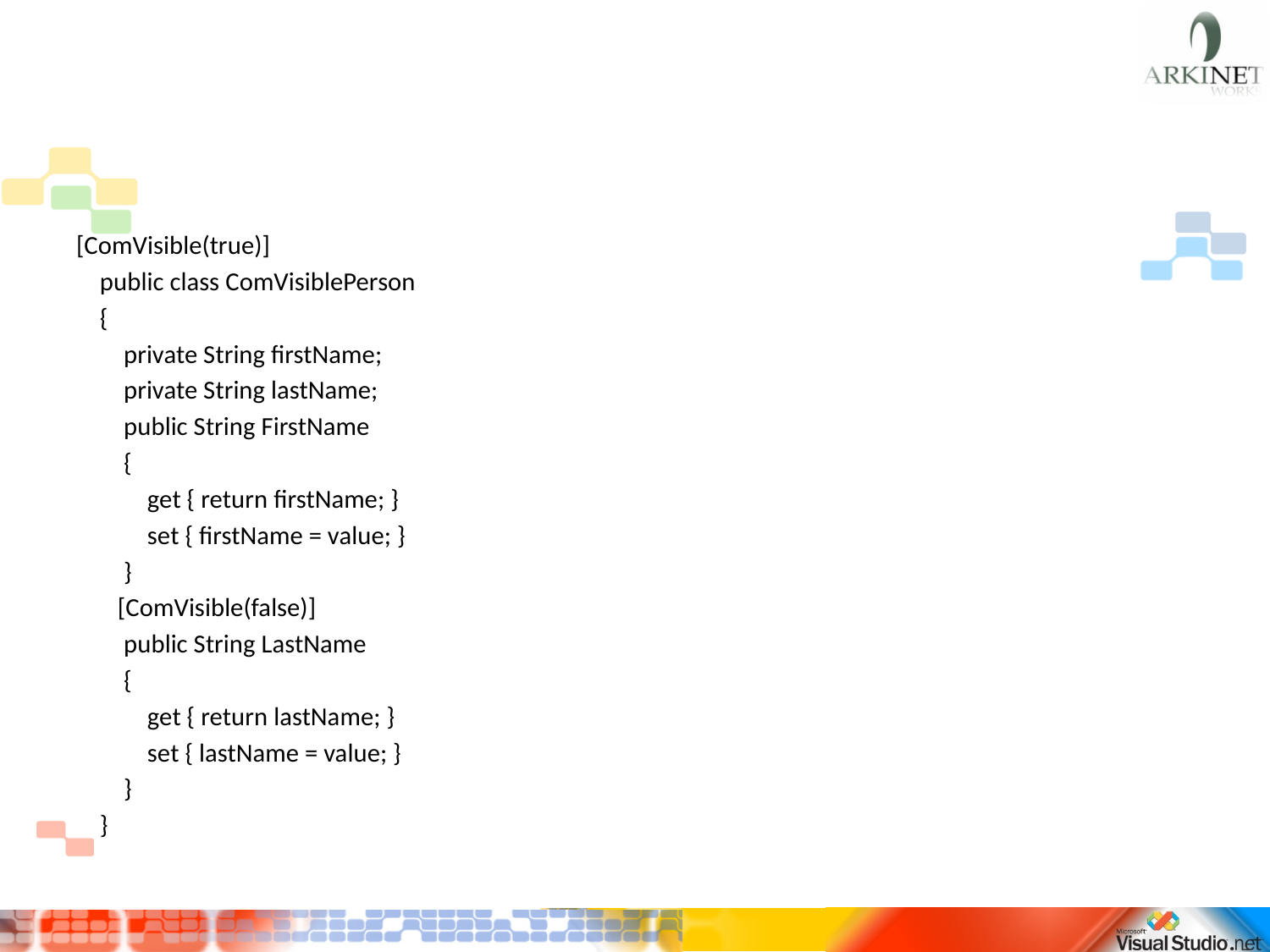

#
[ComVisible(true)]
    public class ComVisiblePerson
    {
        private String firstName;
        private String lastName;
        public String FirstName
        {
            get { return firstName; }
            set { firstName = value; }
        }
       [ComVisible(false)]
        public String LastName
        {
            get { return lastName; }
            set { lastName = value; }
        }
    }